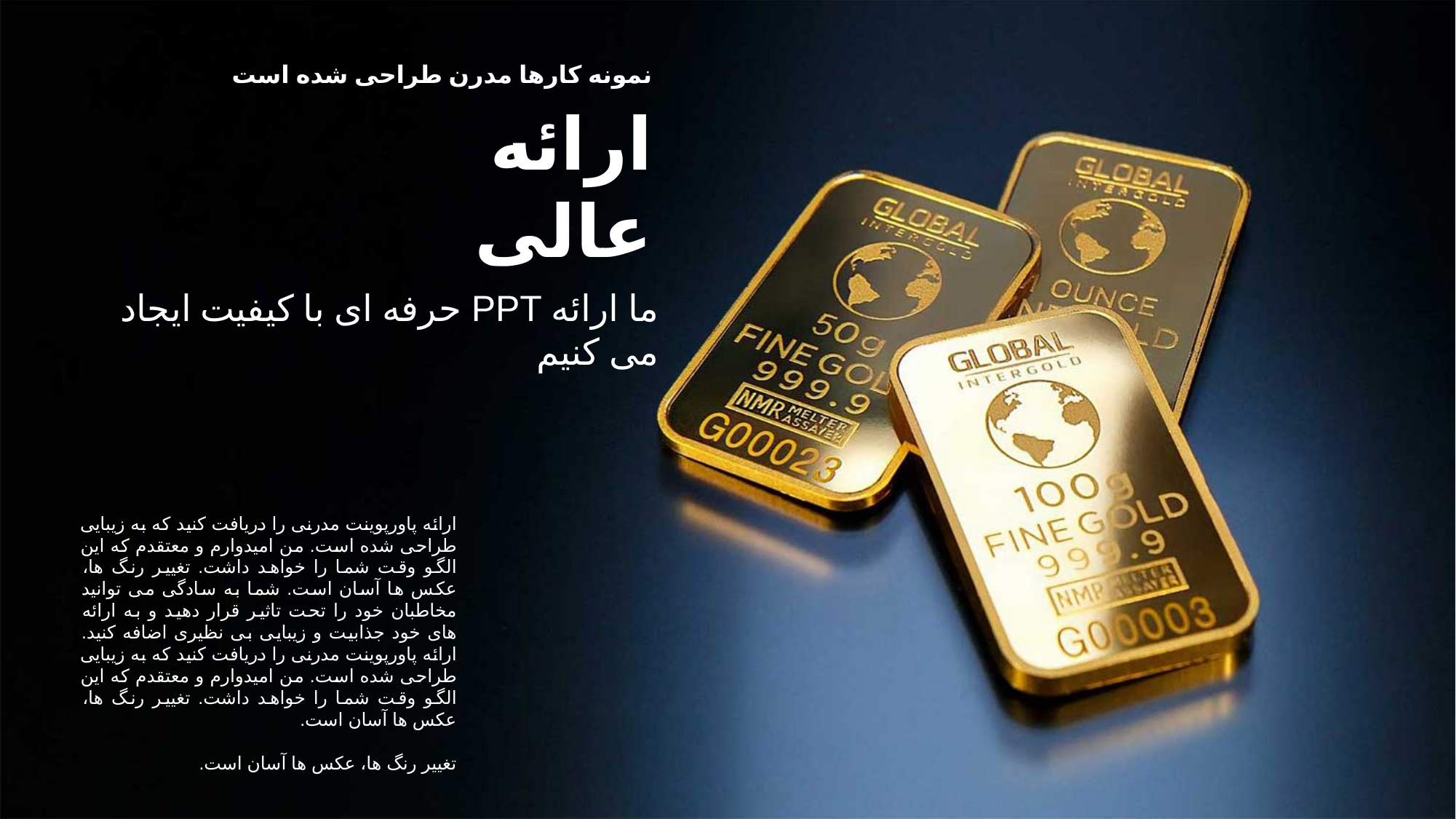

نمونه کارها مدرن طراحی شده است
ارائه
عالی
ما ارائه PPT حرفه ای با کیفیت ایجاد می کنیم
ارائه پاورپوینت مدرنی را دریافت کنید که به زیبایی طراحی شده است. من امیدوارم و معتقدم که این الگو وقت شما را خواهد داشت. تغییر رنگ ها، عکس ها آسان است. شما به سادگی می توانید مخاطبان خود را تحت تاثیر قرار دهید و به ارائه های خود جذابیت و زیبایی بی نظیری اضافه کنید. ارائه پاورپوینت مدرنی را دریافت کنید که به زیبایی طراحی شده است. من امیدوارم و معتقدم که این الگو وقت شما را خواهد داشت. تغییر رنگ ها، عکس ها آسان است.

تغییر رنگ ها، عکس ها آسان است.